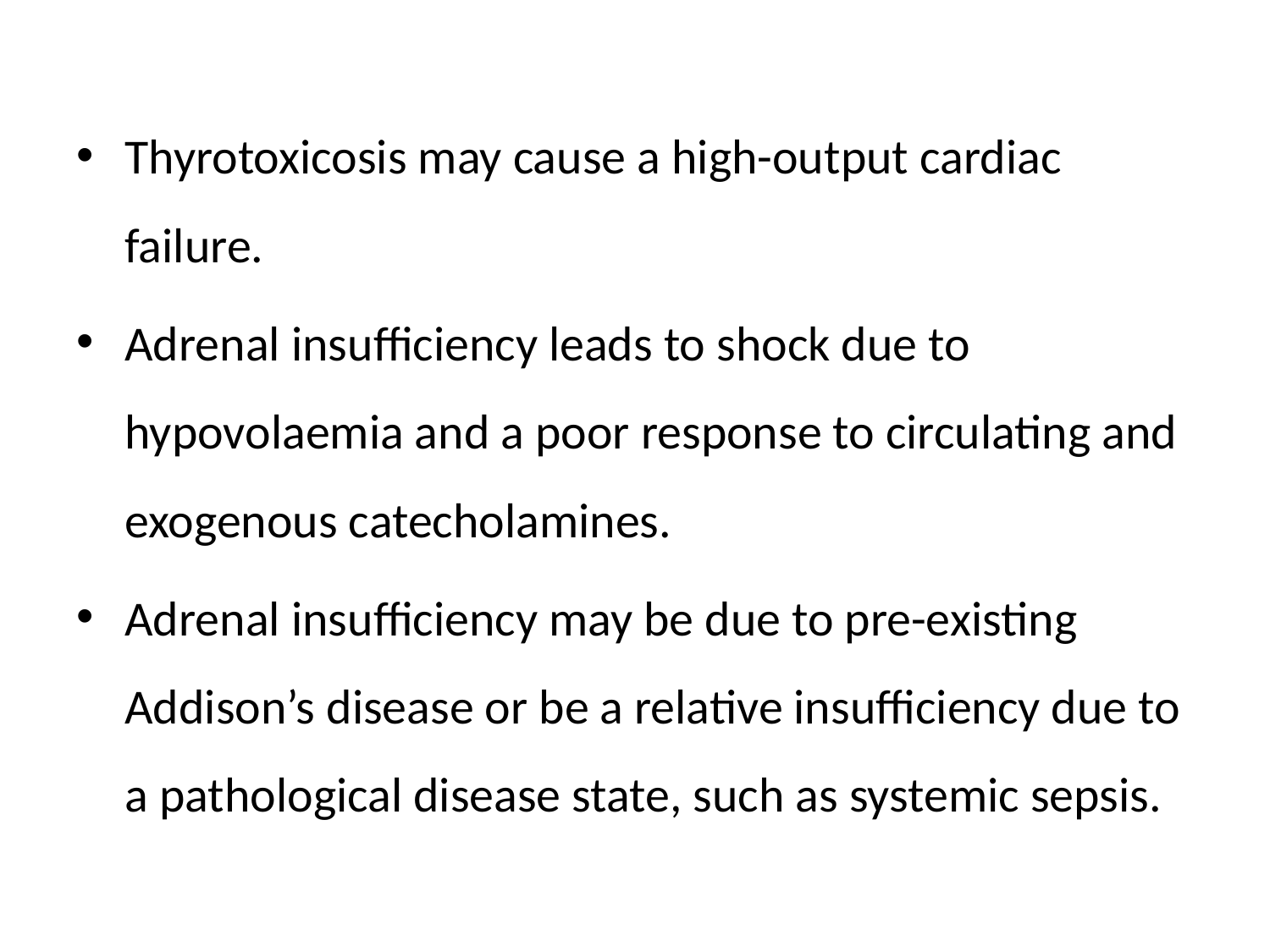

Thyrotoxicosis may cause a high-output cardiac failure.
Adrenal insufficiency leads to shock due to hypovolaemia and a poor response to circulating and exogenous catecholamines.
Adrenal insufficiency may be due to pre-existing Addison’s disease or be a relative insufficiency due to a pathological disease state, such as systemic sepsis.